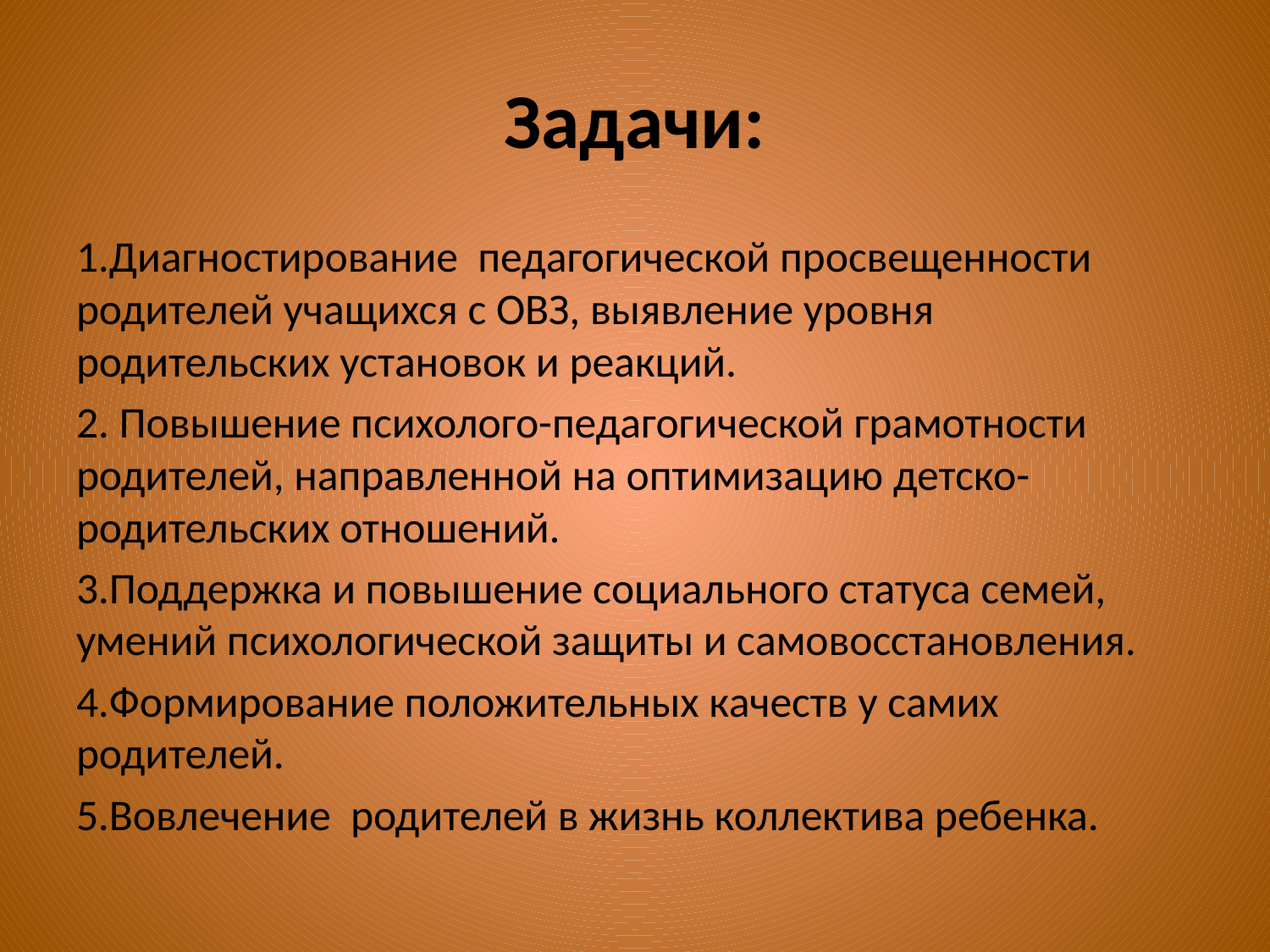

# Задачи:
1.Диагностирование  педагогической просвещенности родителей учащихся с ОВЗ, выявление уровня родительских установок и реакций.
2. Повышение психолого-педагогической грамотности родителей, направленной на оптимизацию детско-родительских отношений.
3.Поддержка и повышение социального статуса семей, умений психологической защиты и самовосстановления.
4.Формирование положительных качеств у самих родителей.
5.Вовлечение  родителей в жизнь коллектива ребенка.